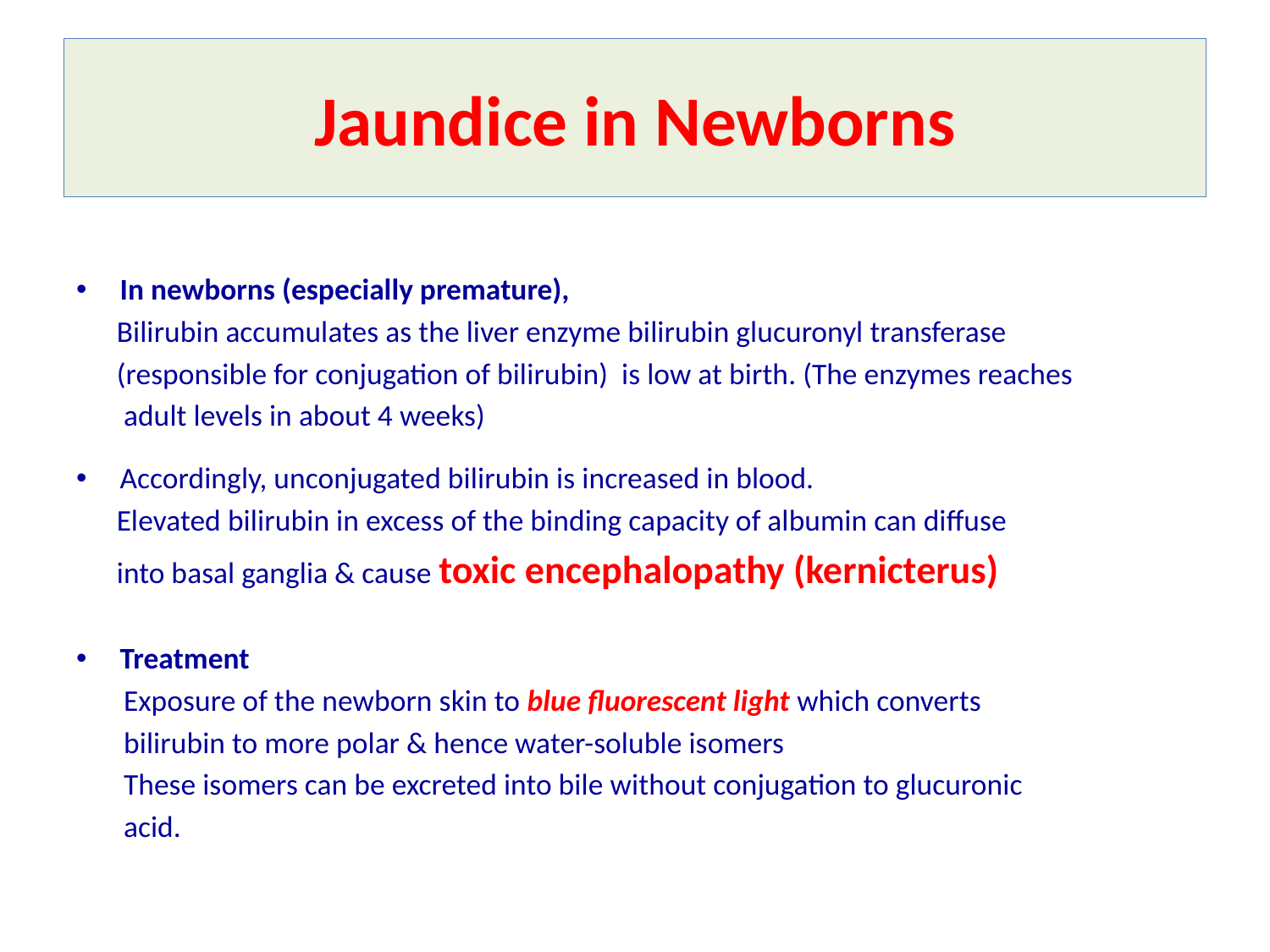

# Jaundice in Newborns

In newborns (especially premature),
      Bilirubin accumulates as the liver enzyme bilirubin glucuronyl transferase
      (responsible for conjugation of bilirubin)  is low at birth. (The enzymes reaches
       adult levels in about 4 weeks)

Accordingly, unconjugated bilirubin is increased in blood.
      Elevated bilirubin in excess of the binding capacity of albumin can diffuse
      into basal ganglia & cause toxic encephalopathy (kernicterus)

Treatment
       Exposure of the newborn skin to blue fluorescent light which converts
       bilirubin to more polar & hence water-soluble isomers
       These isomers can be excreted into bile without conjugation to glucuronic
       acid.